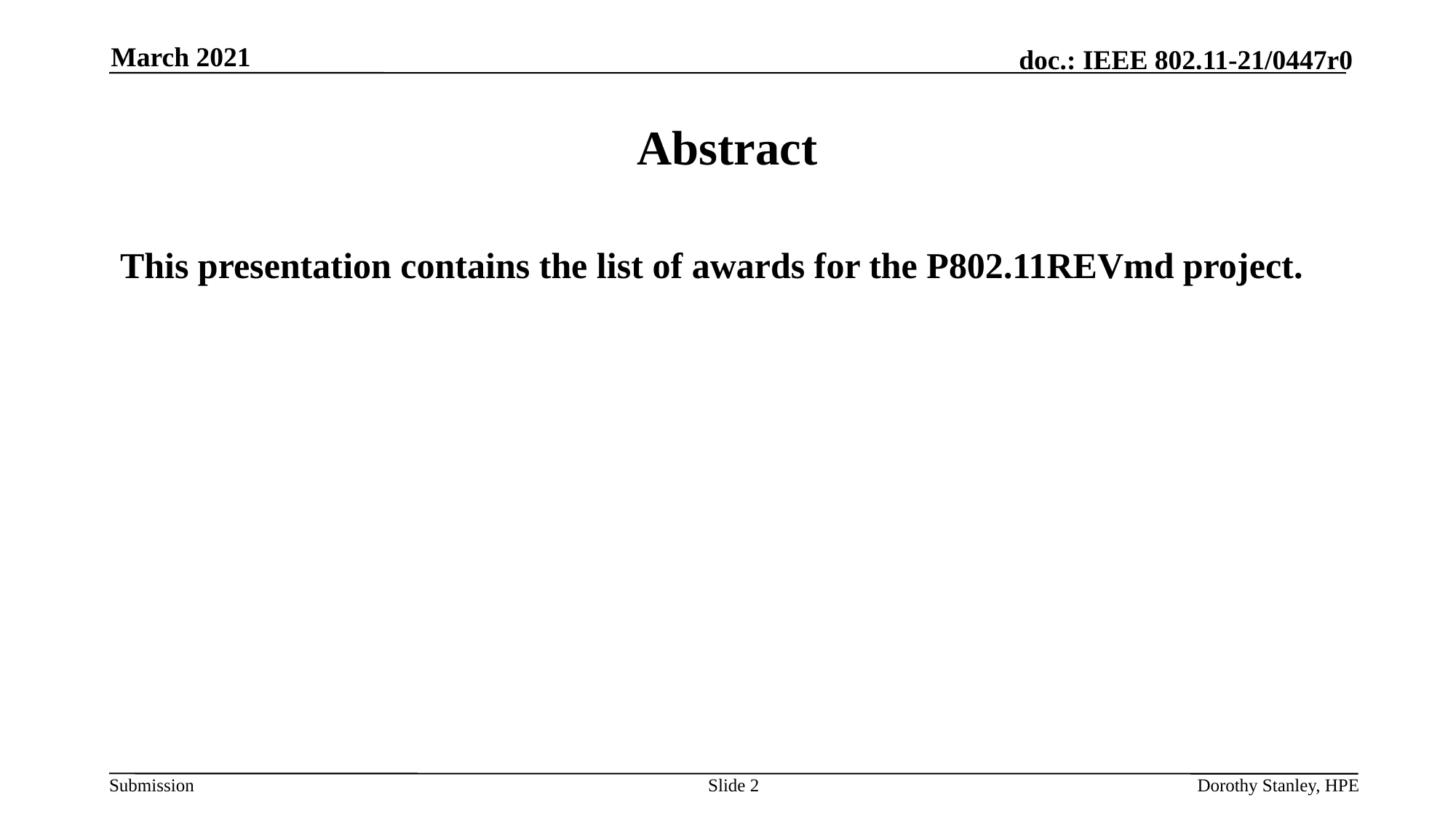

March 2021
# Abstract
This presentation contains the list of awards for the P802.11REVmd project.
Slide 2
Dorothy Stanley, HPE